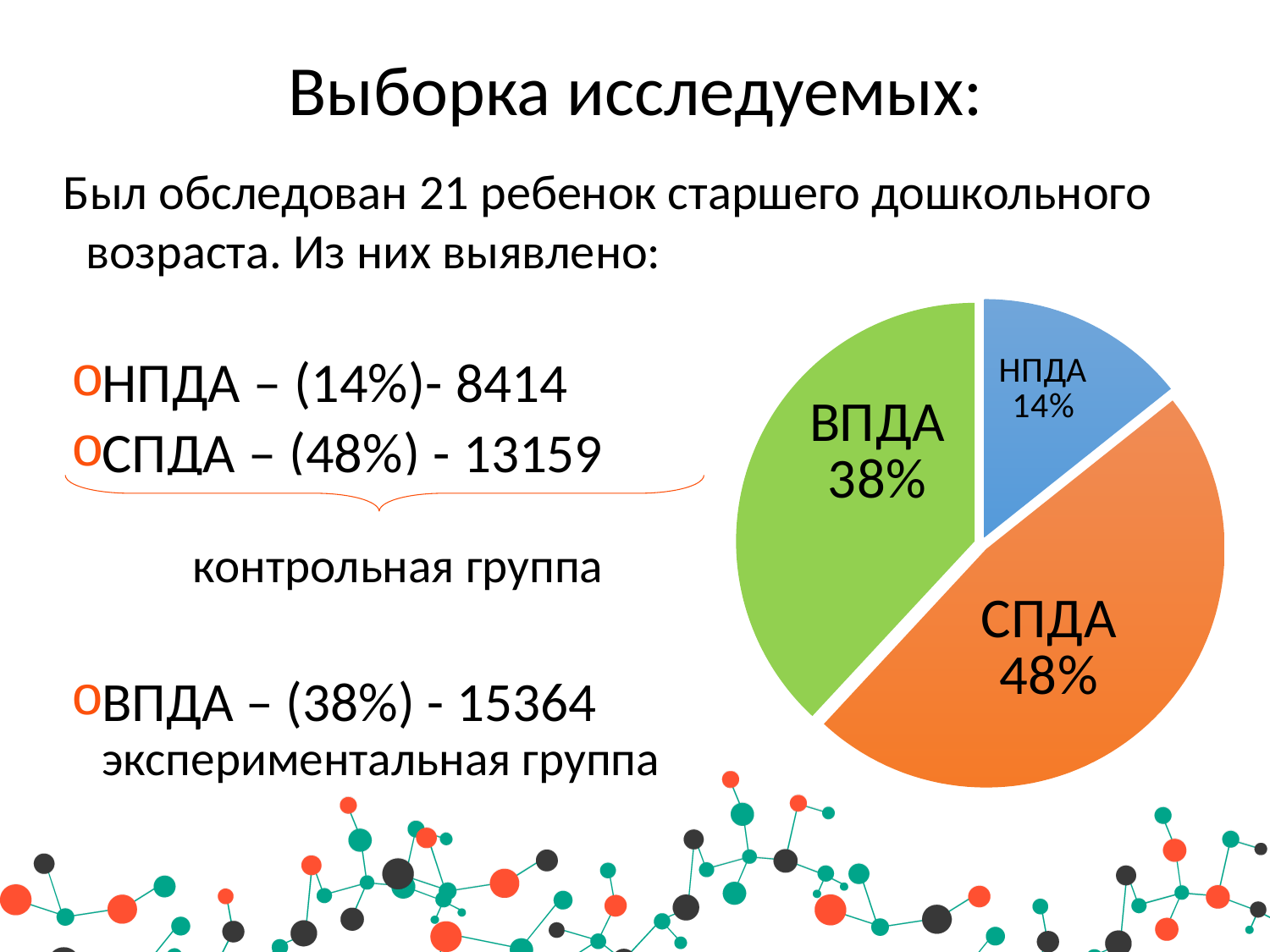

# Выборка исследуемых:
Был обследован 21 ребенок старшего дошкольного   возраста. Из них выявлено:

### Chart

| Category | Столбец1 |
|---|---|
| НПДА | 3.0 |
| СПДА | 10.0 |
| ВПДА | 8.0 |
НПДА – (14%)- 8414
СПДА – (48%) - 13159

контрольная группа

ВПДА – (38%) - 15364 экспериментальная группа